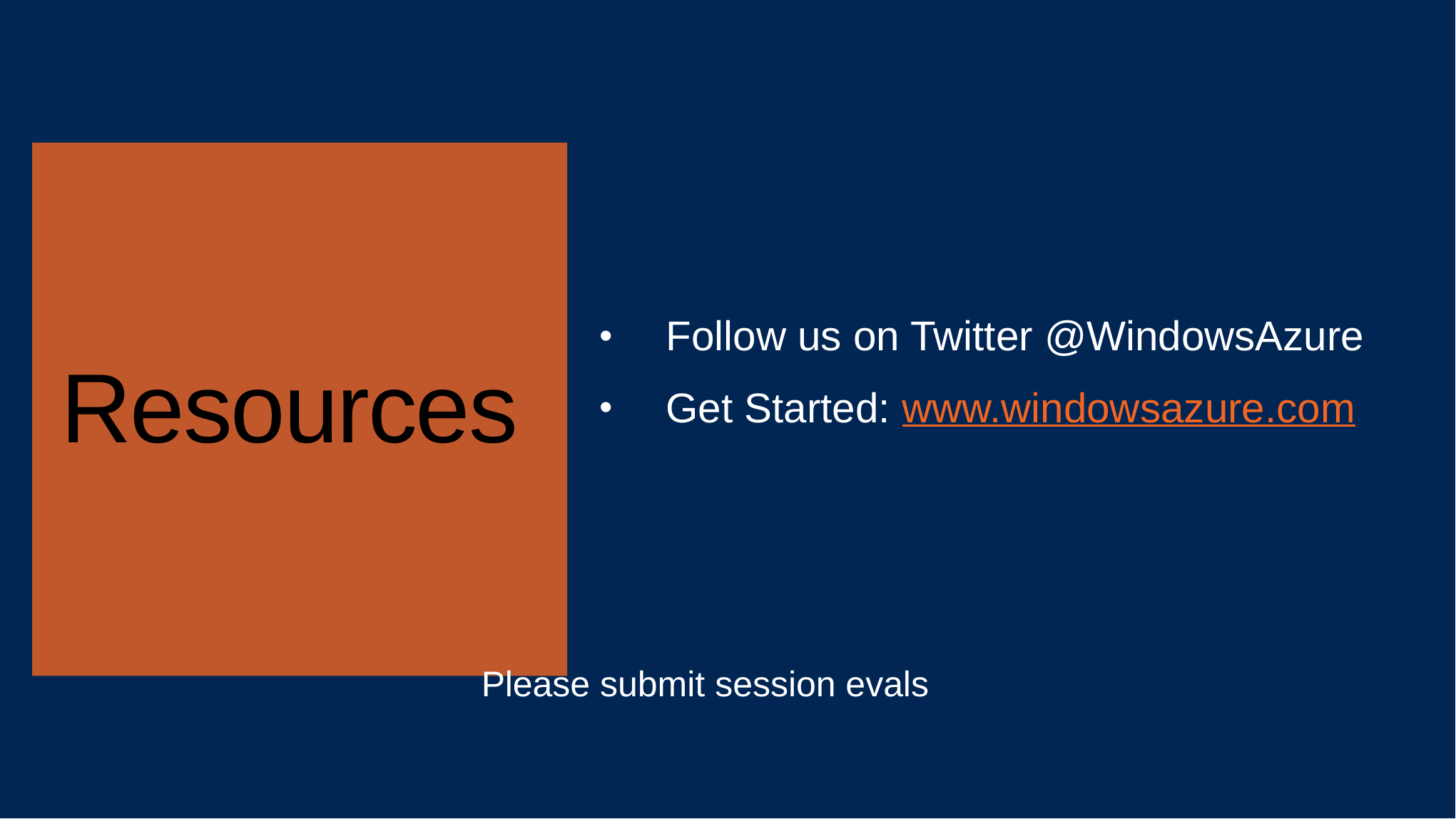

# Resources
Follow us on Twitter @WindowsAzure
Get Started: www.windowsazure.com

Please submit session evals